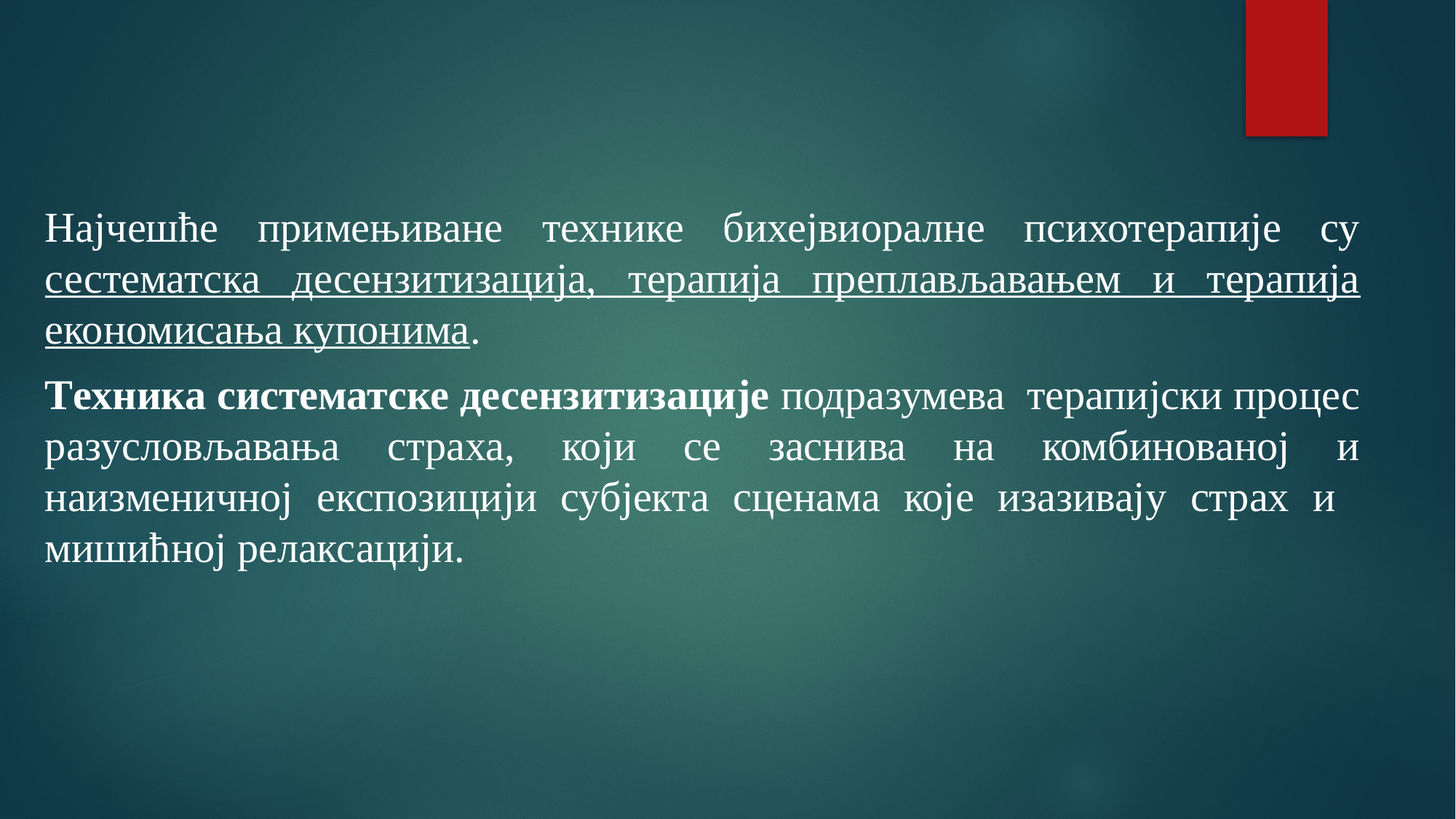

Најчешће примењиване технике бихејвиоралне психотерапије су сестематска десензитизација, терапија преплављавањем и терапија економисања купонима.
Техника систематске десензитизације подразумева  терапијски процес разусловљавања страха, који се заснива на комбинованој и наизменичној експозицији субјекта сценама које изазивају страх и  мишићној релаксацији.